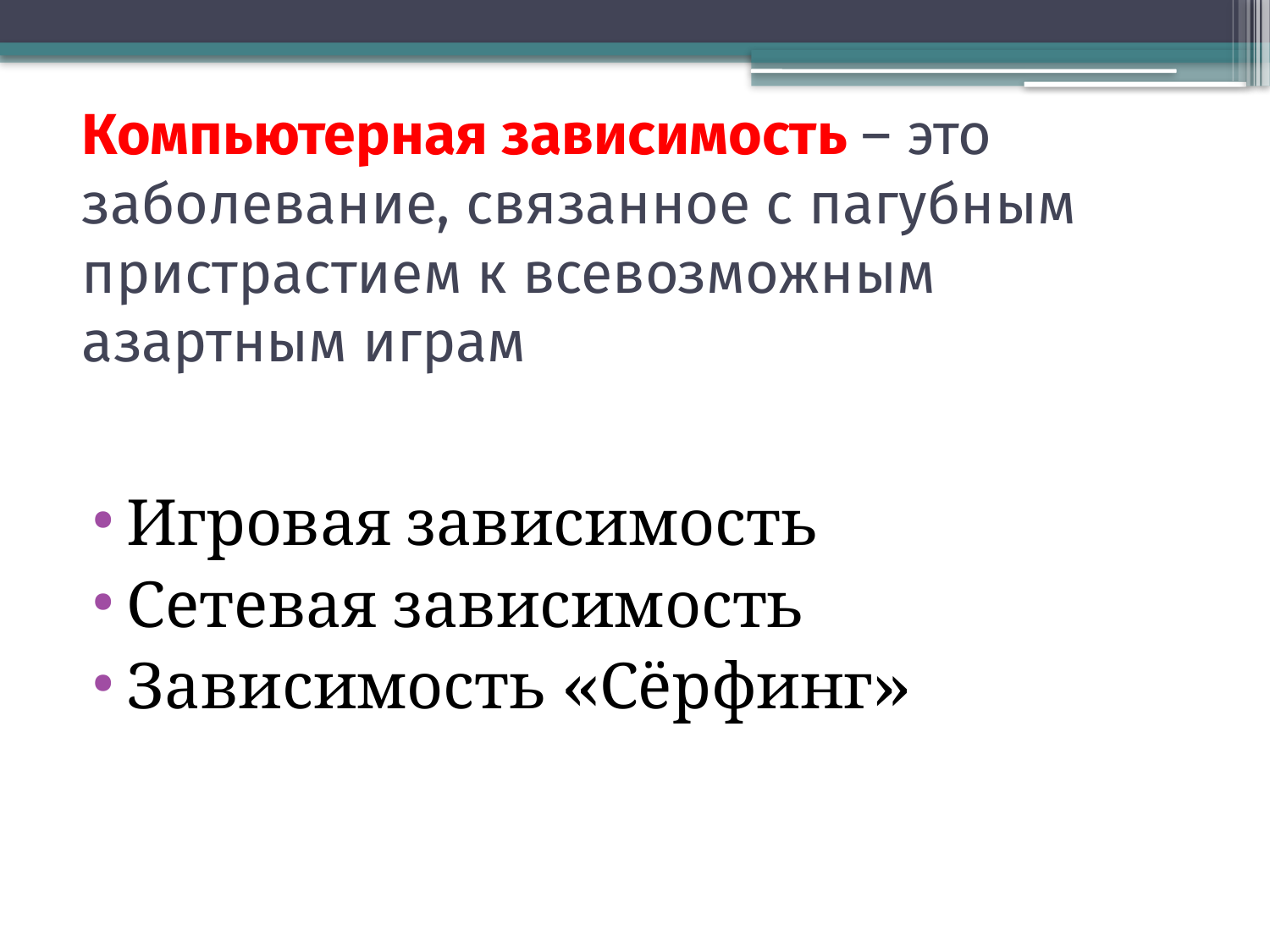

# Компьютерная зависимость – это заболевание, связанное с пагубным пристрастием к всевозможным азартным играм
Игровая зависимость
Сетевая зависимость
Зависимость «Сёрфинг»